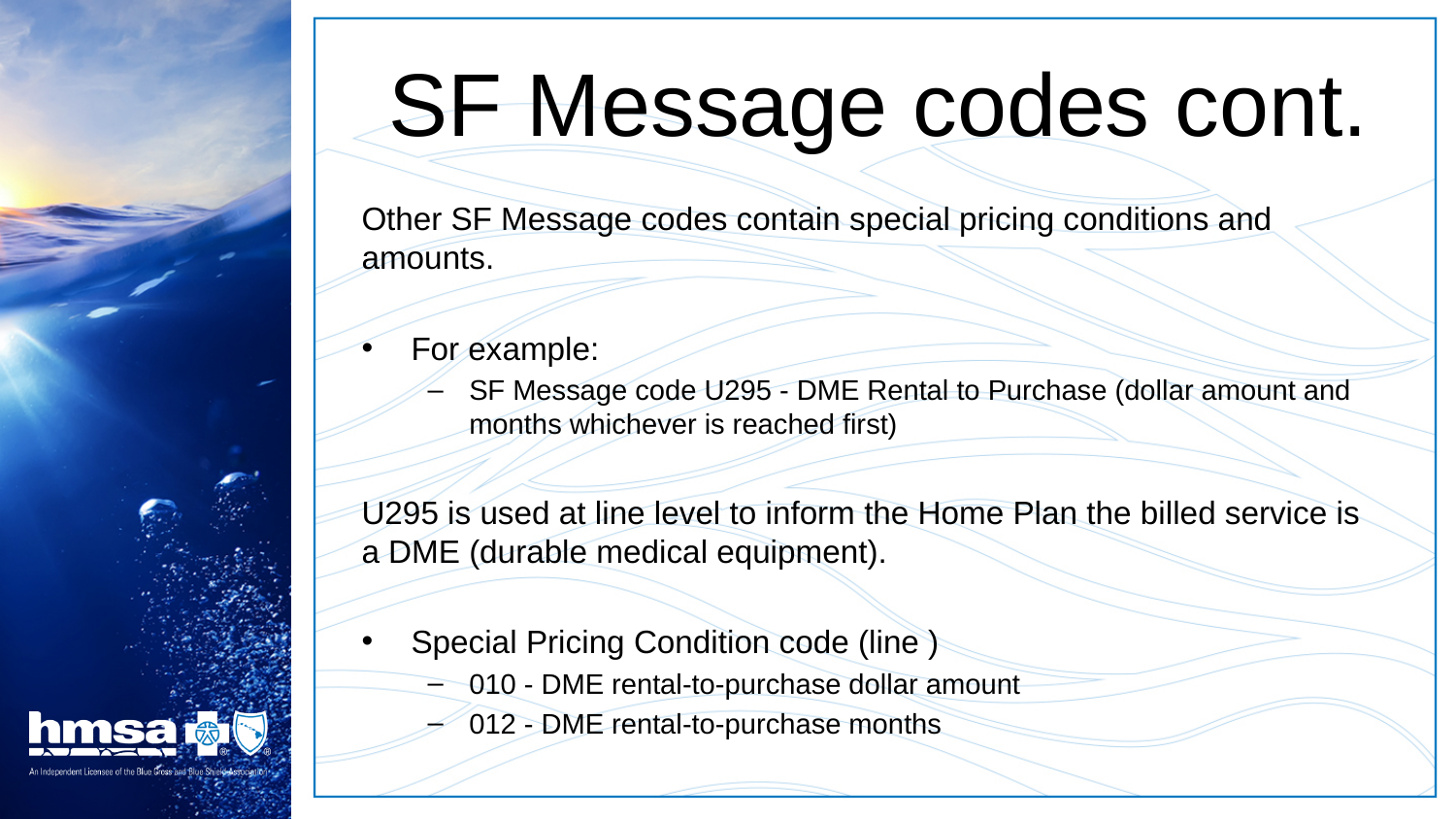

# SF Message codes cont.
Other SF Message codes contain special pricing conditions and amounts.

For example:
SF Message code U295 - DME Rental to Purchase (dollar amount and months whichever is reached first)

U295 is used at line level to inform the Home Plan the billed service is a DME (durable medical equipment).

Special Pricing Condition code (line )
010 - DME rental-to-purchase dollar amount
012 - DME rental-to-purchase months